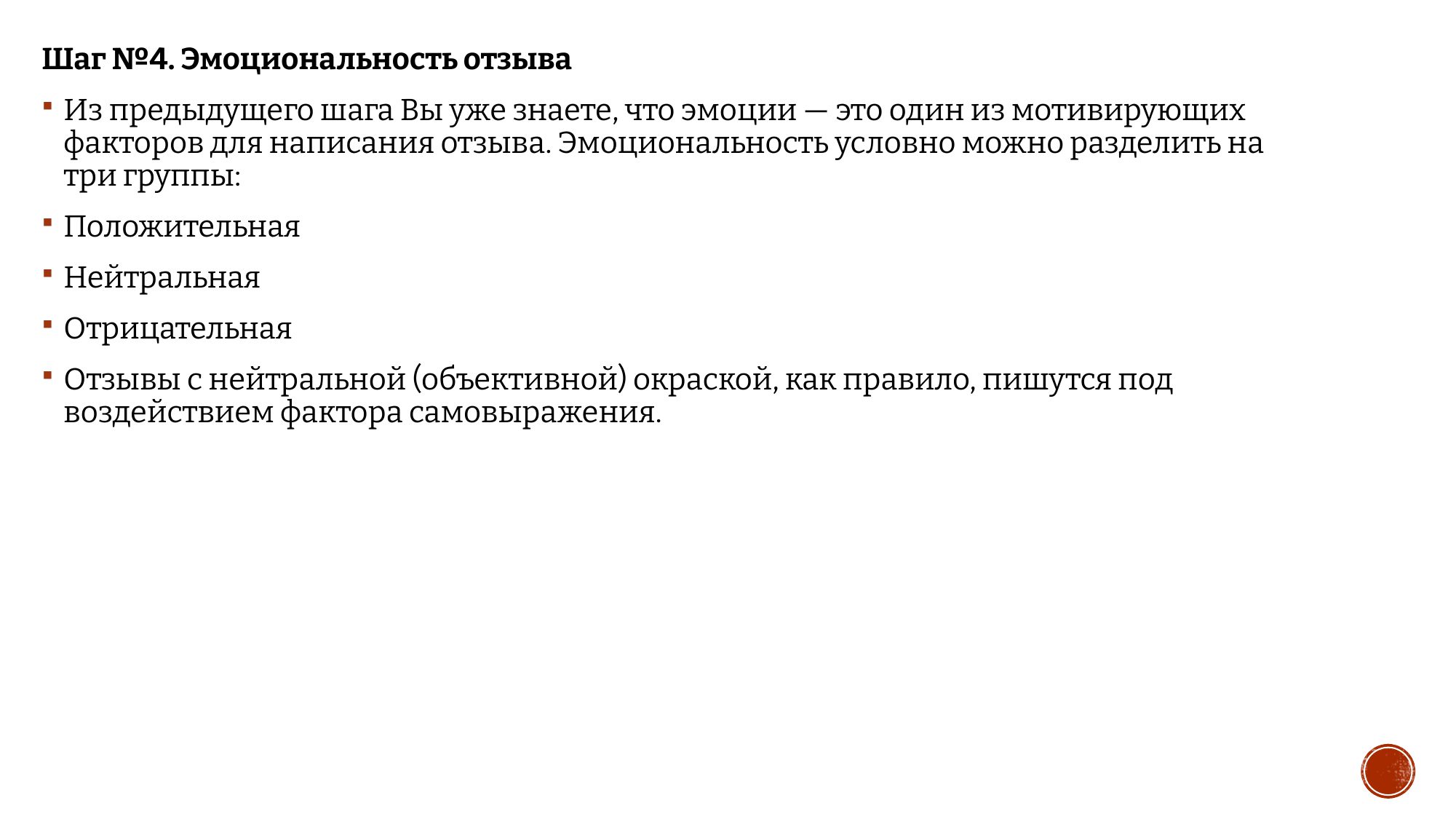

Шаг №4. Эмоциональность отзыва
Из предыдущего шага Вы уже знаете, что эмоции — это один из мотивирующих факторов для написания отзыва. Эмоциональность условно можно разделить на три группы:
Положительная
Нейтральная
Отрицательная
Отзывы с нейтральной (объективной) окраской, как правило, пишутся под воздействием фактора самовыражения.